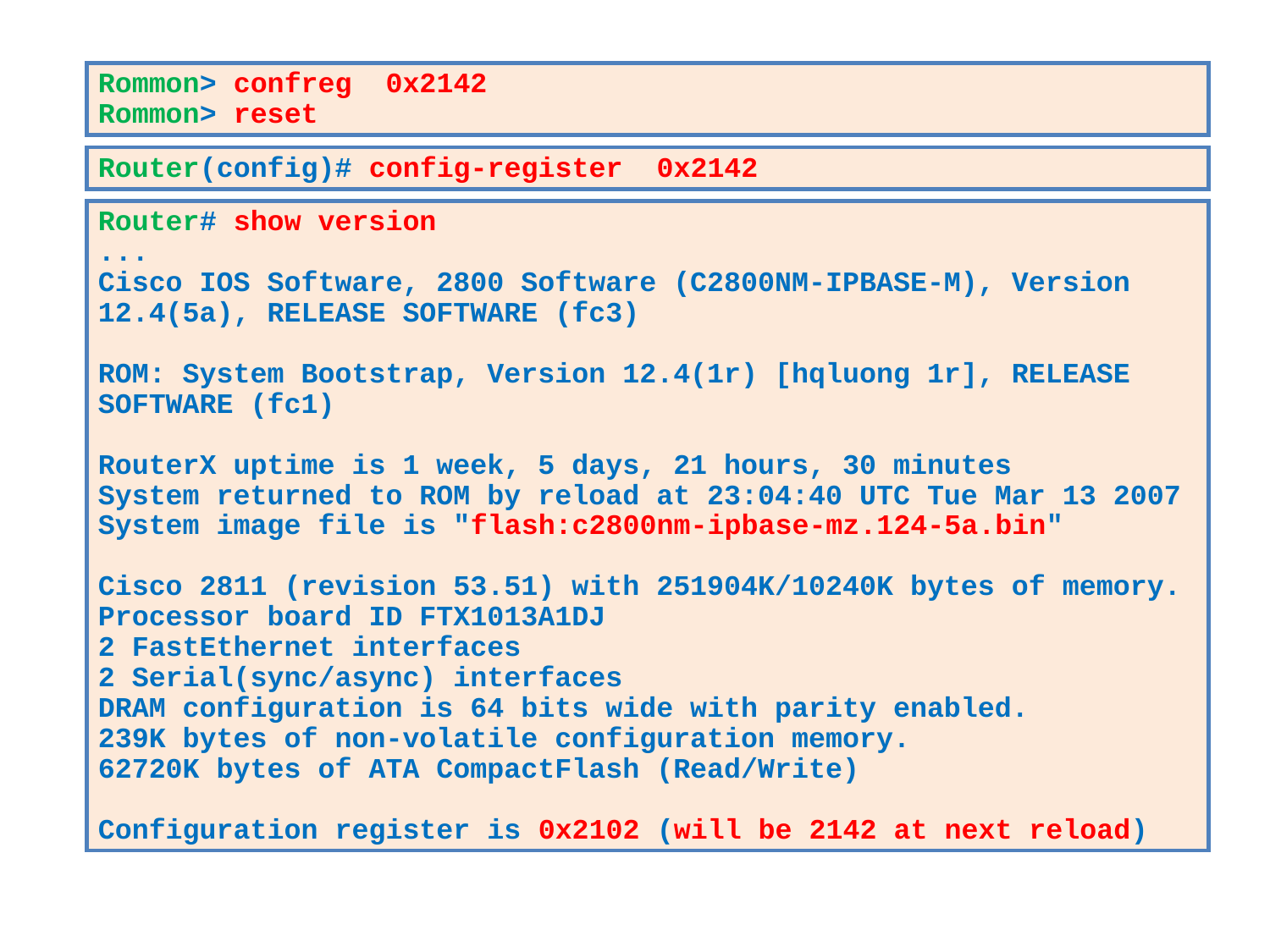

Rommon> confreg  0x2142
Rommon> reset
Router(config)# config-register  0x2142
Router# show version
...
Cisco IOS Software, 2800 Software (C2800NM-IPBASE-M), Version 12.4(5a), RELEASE SOFTWARE (fc3)

ROM: System Bootstrap, Version 12.4(1r) [hqluong 1r], RELEASE SOFTWARE (fc1)

RouterX uptime is 1 week, 5 days, 21 hours, 30 minutes
System returned to ROM by reload at 23:04:40 UTC Tue Mar 13 2007
System image file is "flash:c2800nm-ipbase-mz.124-5a.bin"

Cisco 2811 (revision 53.51) with 251904K/10240K bytes of memory.
Processor board ID FTX1013A1DJ
2 FastEthernet interfaces
2 Serial(sync/async) interfaces
DRAM configuration is 64 bits wide with parity enabled.
239K bytes of non-volatile configuration memory.
62720K bytes of ATA CompactFlash (Read/Write)

Configuration register is 0x2102 (will be 2142 at next reload)